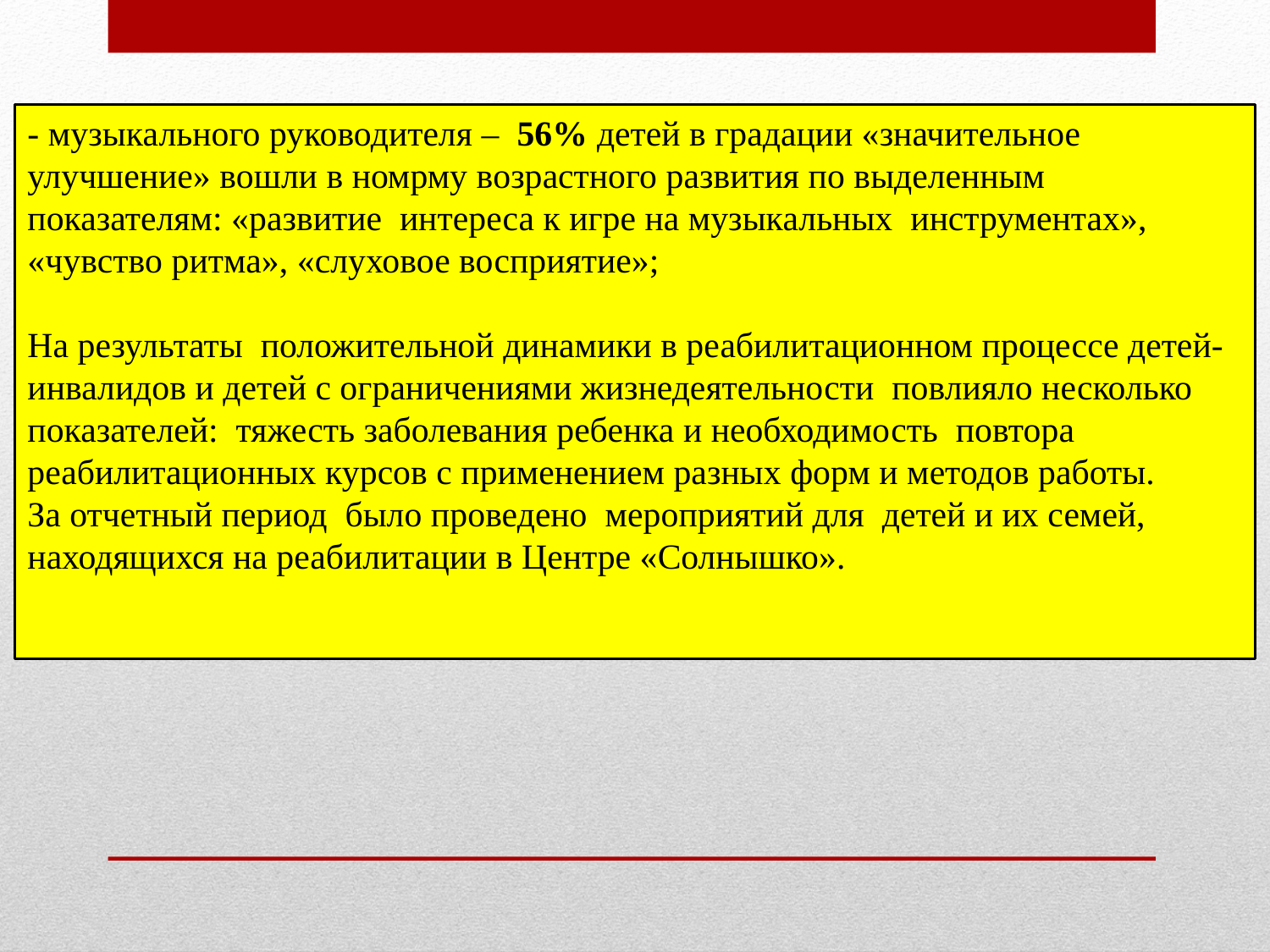

- музыкального руководителя –  56% детей в градации «значительное улучшение» вошли в номрму возрастного развития по выделенным показателям: «развитие  интереса к игре на музыкальных  инструментах», «чувство ритма», «слуховое восприятие»;

На результаты  положительной динамики в реабилитационном процессе детей-инвалидов и детей с ограничениями жизнедеятельности  повлияло несколько показателей:  тяжесть заболевания ребенка и необходимость  повтора   реабилитационных курсов с применением разных форм и методов работы.
За отчетный период  было проведено  мероприятий для  детей и их семей, находящихся на реабилитации в Центре «Солнышко».